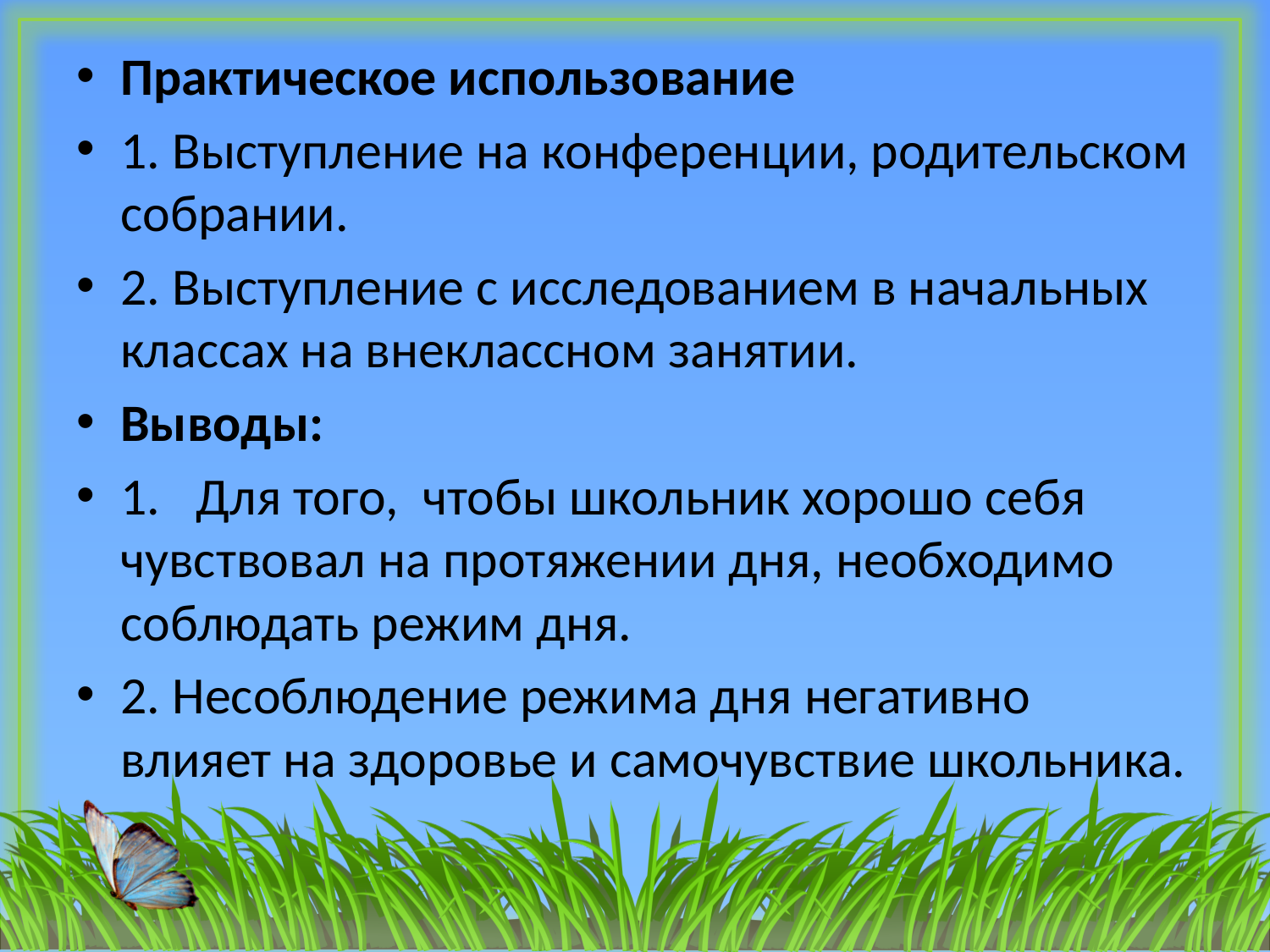

Практическое использование
1. Выступление на конференции, родительском собрании.
2. Выступление с исследованием в начальных классах на внеклассном занятии.
Выводы:
1.   Для того,  чтобы школьник хорошо себя чувствовал на протяжении дня, необходимо соблюдать режим дня.
2. Несоблюдение режима дня негативно влияет на здоровье и самочувствие школьника.